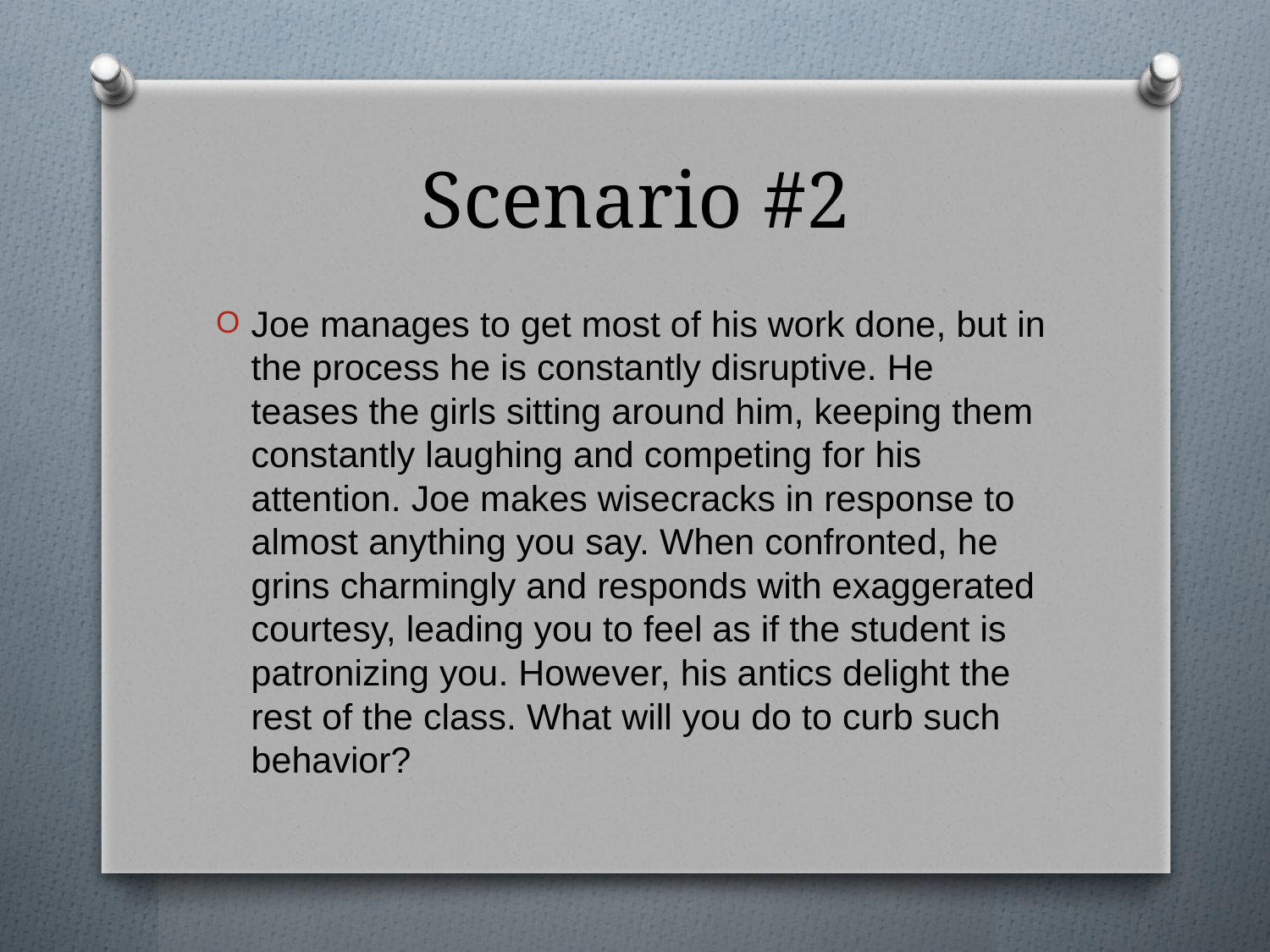

# Scenario #2
Joe manages to get most of his work done, but in the process he is constantly disruptive. He teases the girls sitting around him, keeping them constantly laughing and competing for his attention. Joe makes wisecracks in response to almost anything you say. When confronted, he grins charmingly and responds with exaggerated courtesy, leading you to feel as if the student is patronizing you. However, his antics delight the rest of the class. What will you do to curb such behavior?